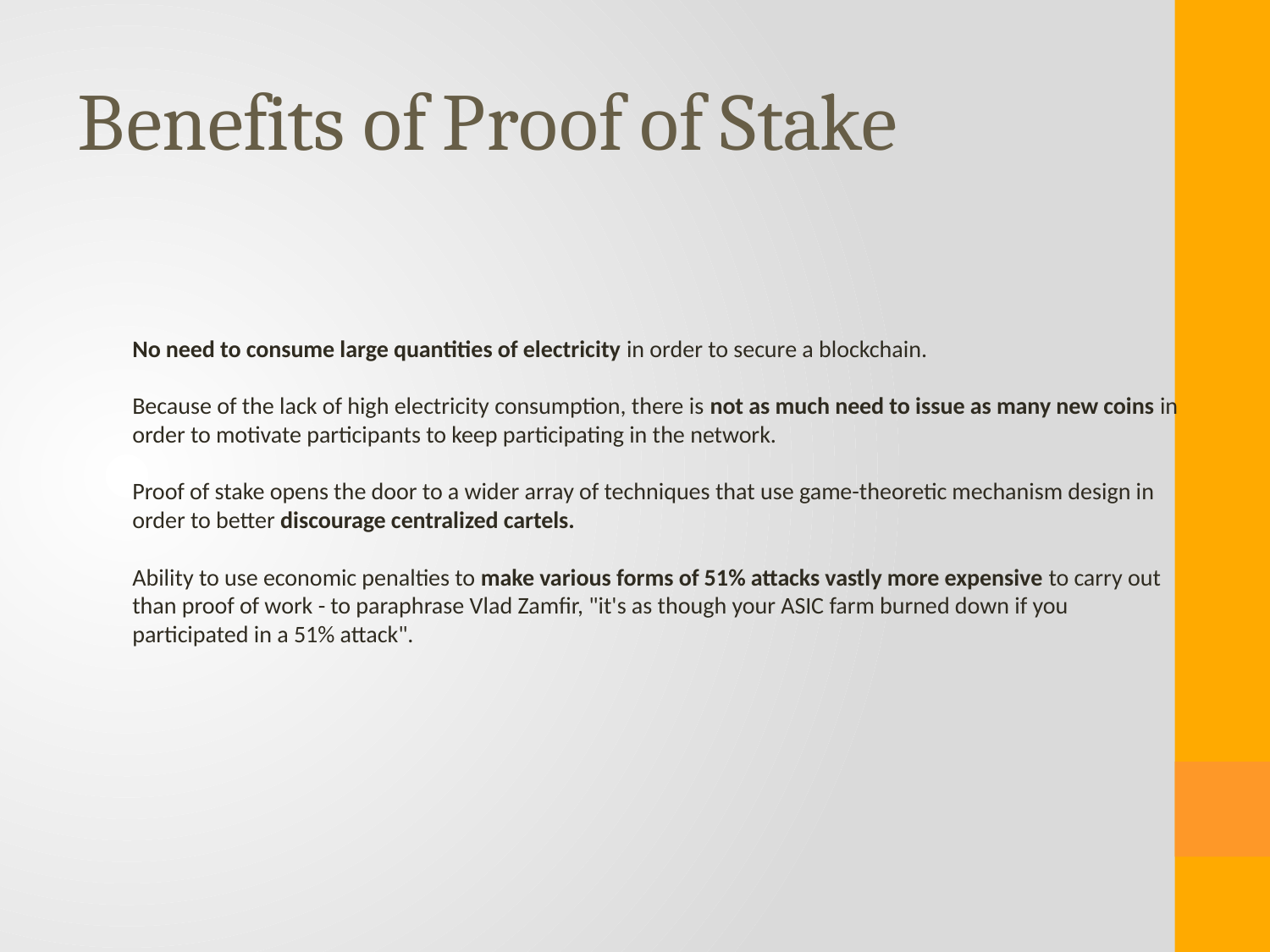

# Benefits of Proof of Stake
No need to consume large quantities of electricity in order to secure a blockchain.
Because of the lack of high electricity consumption, there is not as much need to issue as many new coins in order to motivate participants to keep participating in the network.
Proof of stake opens the door to a wider array of techniques that use game-theoretic mechanism design in order to better discourage centralized cartels.

Ability to use economic penalties to make various forms of 51% attacks vastly more expensive to carry out than proof of work - to paraphrase Vlad Zamfir, "it's as though your ASIC farm burned down if you participated in a 51% attack".